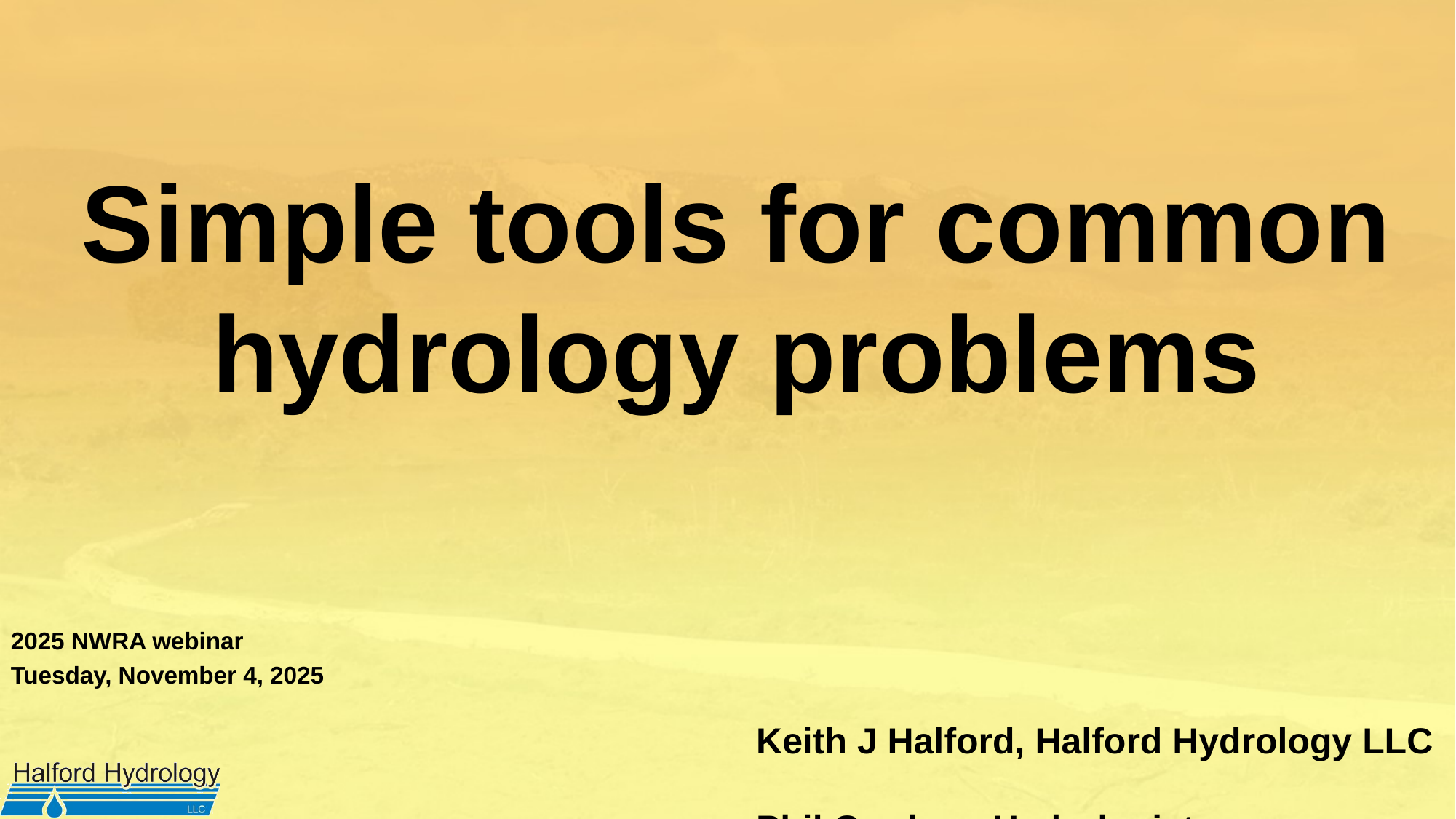

# Simple tools for common hydrology problems
2025 NWRA webinar
Tuesday, November 4, 2025